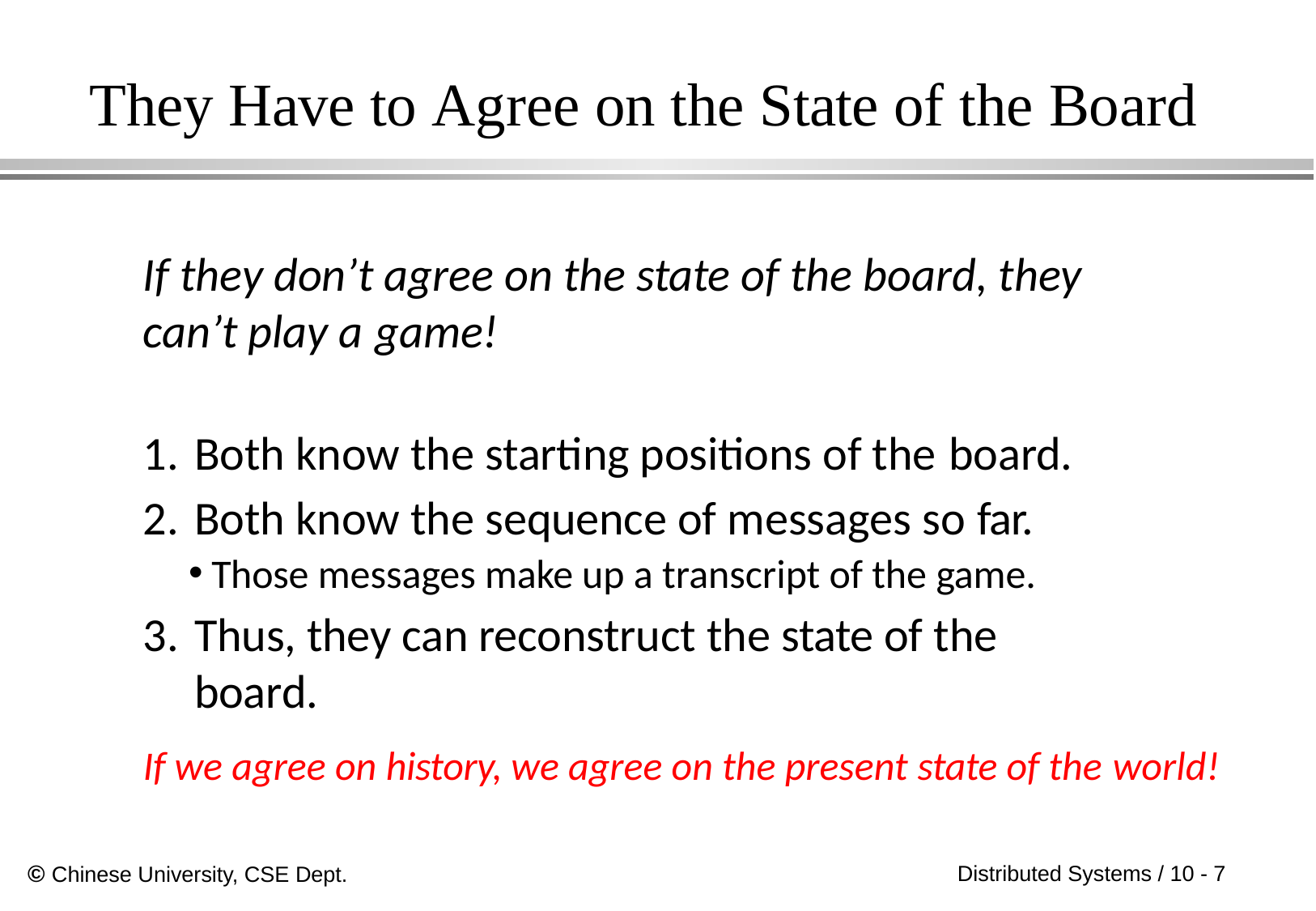

# They Have to Agree on the State of the Board
If they don’t agree on the state of the board, they can’t play a game!

Both know the starting positions of the board.
Both know the sequence of messages so far.
Those messages make up a transcript of the game.
Thus, they can reconstruct the state of the board.
If we agree on history, we agree on the present state of the world!